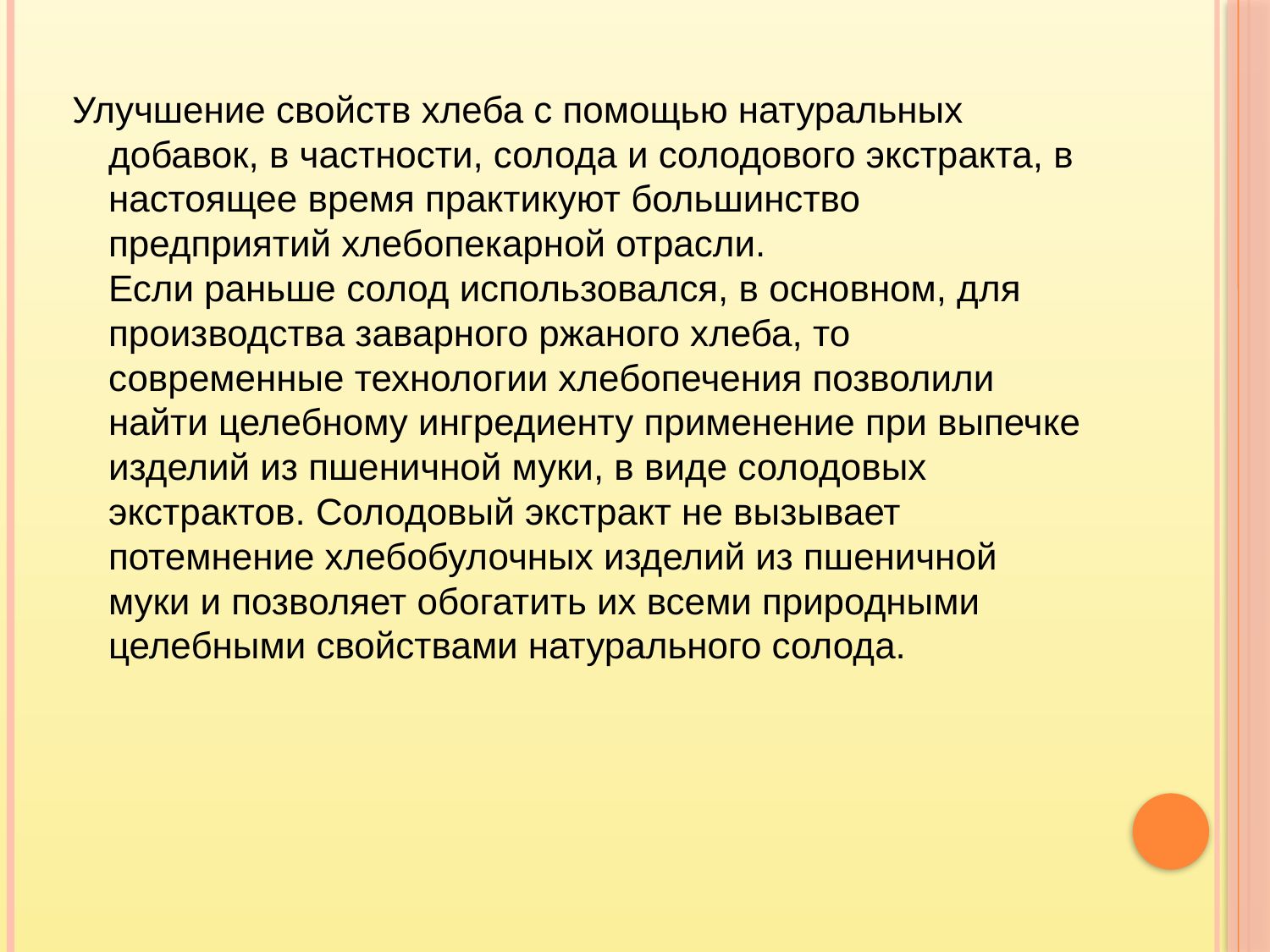

Улучшение свойств хлеба с помощью натуральных добавок, в частности, солода и солодового экстракта, в настоящее время практикуют большинство предприятий хлебопекарной отрасли.
Если раньше солод использовался, в основном, для производства заварного ржаного хлеба, то современные технологии хлебопечения позволили найти целебному ингредиенту применение при выпечке изделий из пшеничной муки, в виде солодовых экстрактов. Солодовый экстракт не вызывает потемнение хлебобулочных изделий из пшеничной муки и позволяет обогатить их всеми природными целебными свойствами натурального солода.